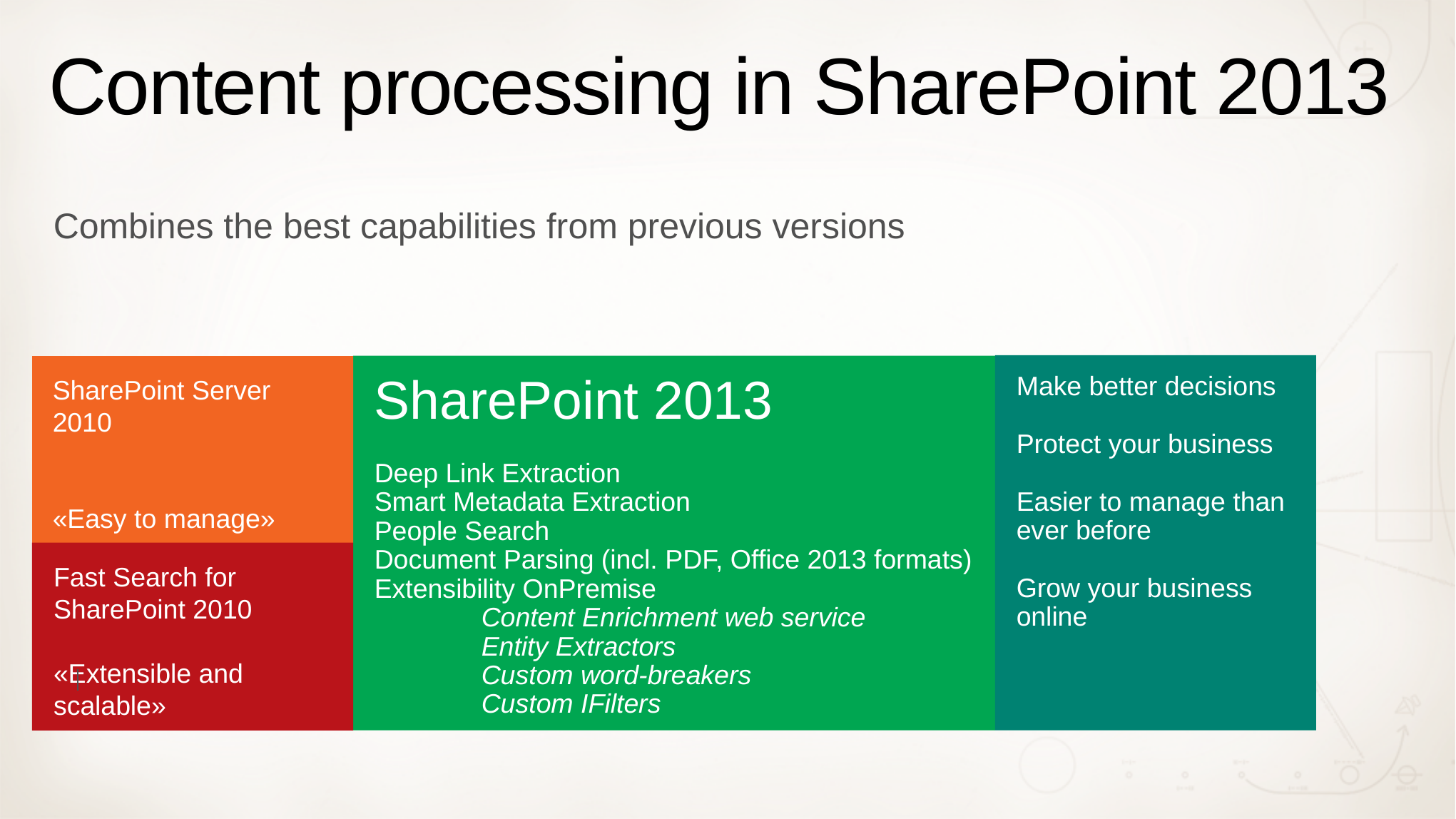

# Content processing in SharePoint 2013

Combines the best capabilities from previous versions

Make better decisions

Protect your business

Easier to manage than ever before

Grow your business online
SharePoint 2013

Deep Link Extraction
Smart Metadata Extraction
People Search
Document Parsing (incl. PDF, Office 2013 formats)
Extensibility OnPremise
	Content Enrichment web service
	Entity Extractors
	Custom word-breakers
	Custom IFilters

SharePoint Server 2010

«Easy to manage»

Fast Search for SharePoint 2010

«Extensible and scalable»